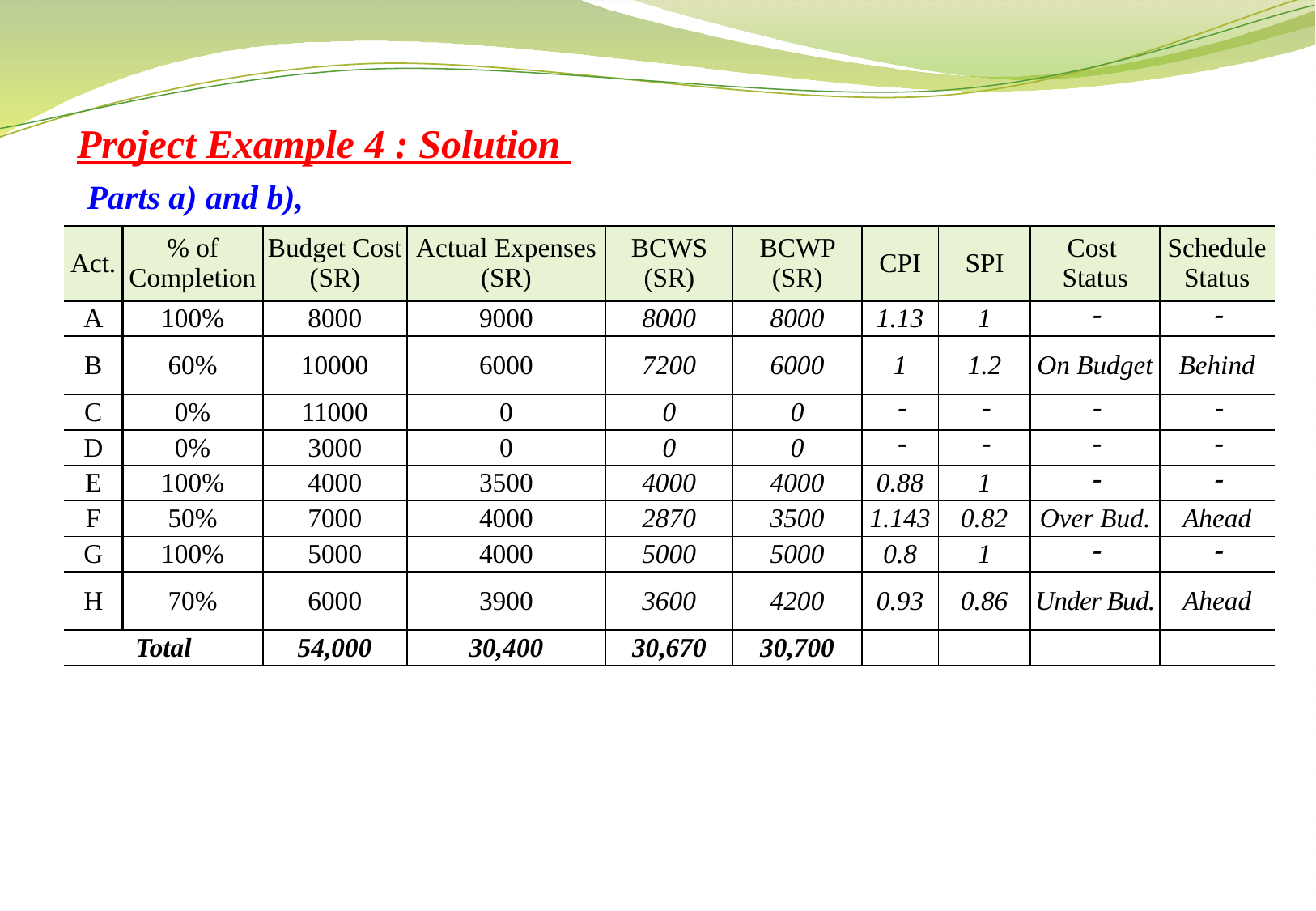

Project Example 4 : Solution
Parts a) and b),
| Act. | % of Completion | Budget Cost (SR) | Actual Expenses (SR) | BCWS (SR) | BCWP (SR) | CPI | SPI | Cost Status | Schedule Status |
| --- | --- | --- | --- | --- | --- | --- | --- | --- | --- |
| A | 100% | 8000 | 9000 | 8000 | 8000 | 1.13 | 1 | − | − |
| B | 60% | 10000 | 6000 | 7200 | 6000 | 1 | 1.2 | On Budget | Behind |
| C | 0% | 11000 | 0 | 0 | 0 | − | − | − | − |
| D | 0% | 3000 | 0 | 0 | 0 | − | − | − | − |
| E | 100% | 4000 | 3500 | 4000 | 4000 | 0.88 | 1 | − | − |
| F | 50% | 7000 | 4000 | 2870 | 3500 | 1.143 | 0.82 | Over Bud. | Ahead |
| G | 100% | 5000 | 4000 | 5000 | 5000 | 0.8 | 1 | − | − |
| H | 70% | 6000 | 3900 | 3600 | 4200 | 0.93 | 0.86 | Under Bud. | Ahead |
| Total |  | 54,000 | 30,400 | 30,670 | 30,700 |  |  |  |  |